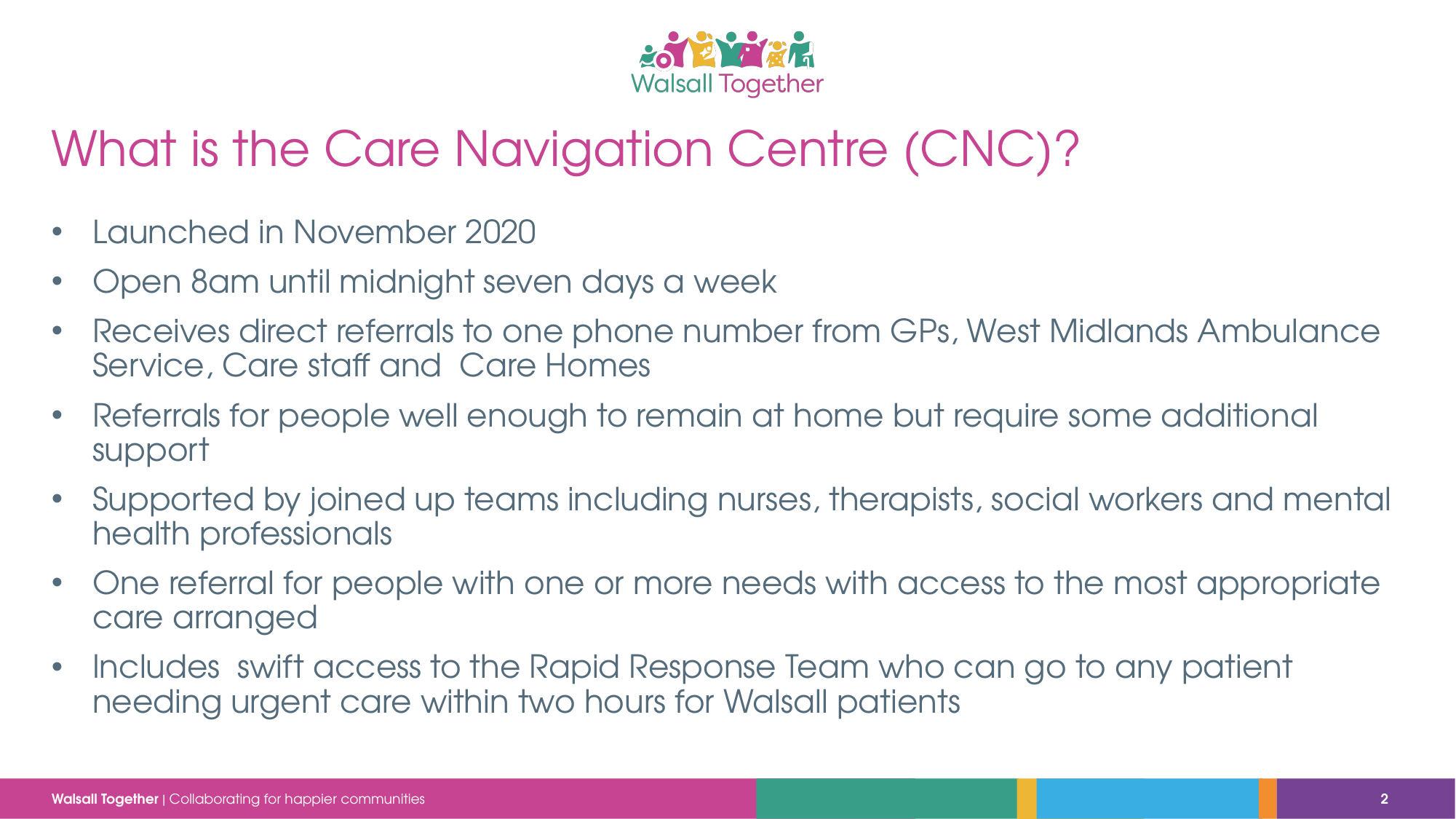

# What is the Care Navigation Centre (CNC)?
Launched in November 2020
Open 8am until midnight seven days a week
Receives direct referrals to one phone number from GPs, West Midlands Ambulance Service, Care staff and  Care Homes
Referrals for people well enough to remain at home but require some additional support
Supported by joined up teams including nurses, therapists, social workers and mental health professionals
One referral for people with one or more needs with access to the most appropriate care arranged
Includes  swift access to the Rapid Response Team who can go to any patient needing urgent care within two hours for Walsall patients

2
Walsall Together | Collaborating for happier communities